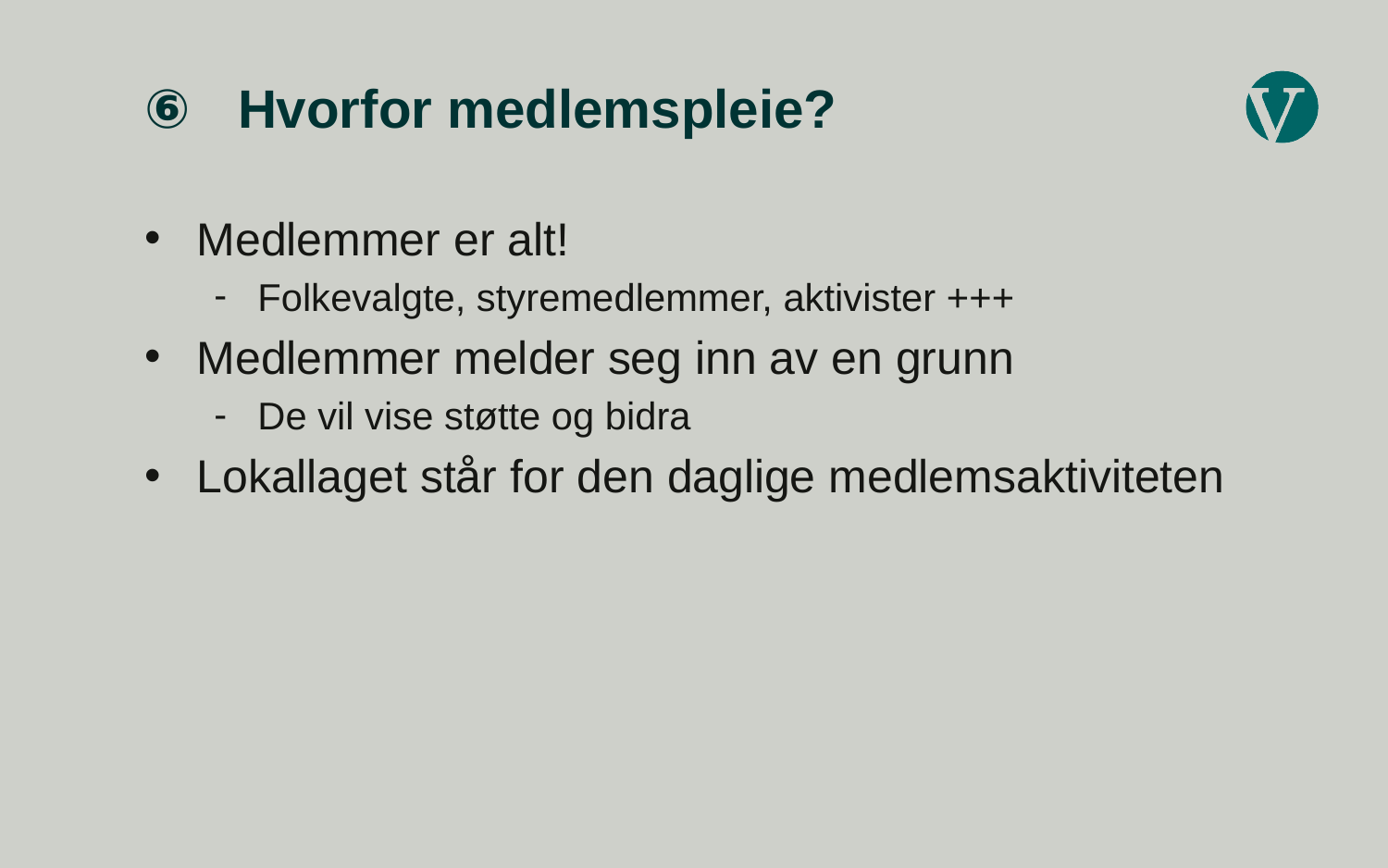

# Hvorfor medlemspleie?
Medlemmer er alt!
Folkevalgte, styremedlemmer, aktivister +++
Medlemmer melder seg inn av en grunn
De vil vise støtte og bidra
Lokallaget står for den daglige medlemsaktiviteten